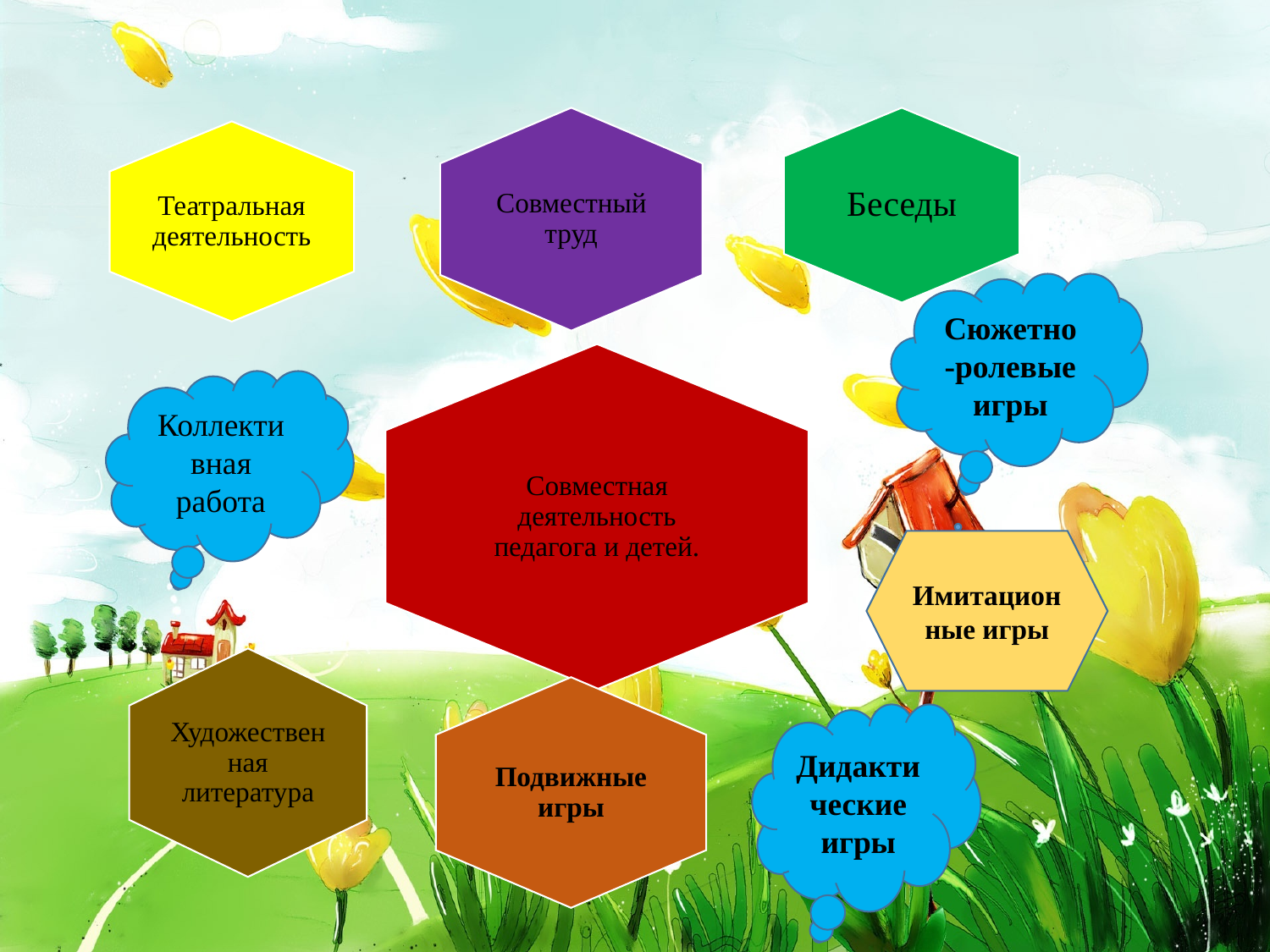

Совместный труд
Театральная деятельность
Совместная деятельность педагога и детей.
Беседы
Подвижные игры
Художественная литература
Сюжетно-ролевые игры
Коллективная работа

Имитационные игры
Дидактические игры